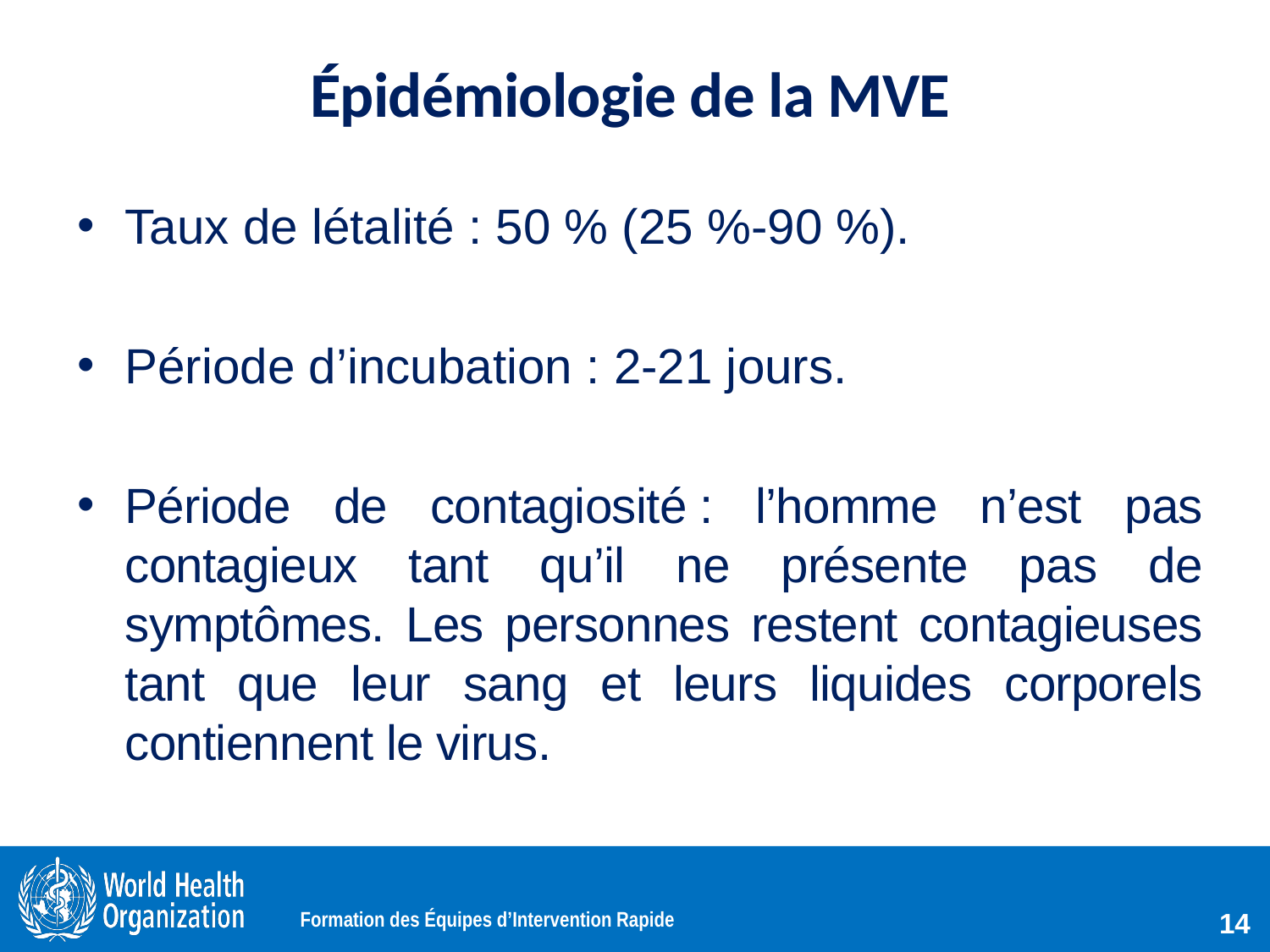

# Épidémiologie de la MVE
Taux de létalité : 50 % (25 %-90 %).

Période d’incubation : 2-21 jours.

Période de contagiosité : l’homme n’est pas contagieux tant qu’il ne présente pas de symptômes. Les personnes restent contagieuses tant que leur sang et leurs liquides corporels contiennent le virus.